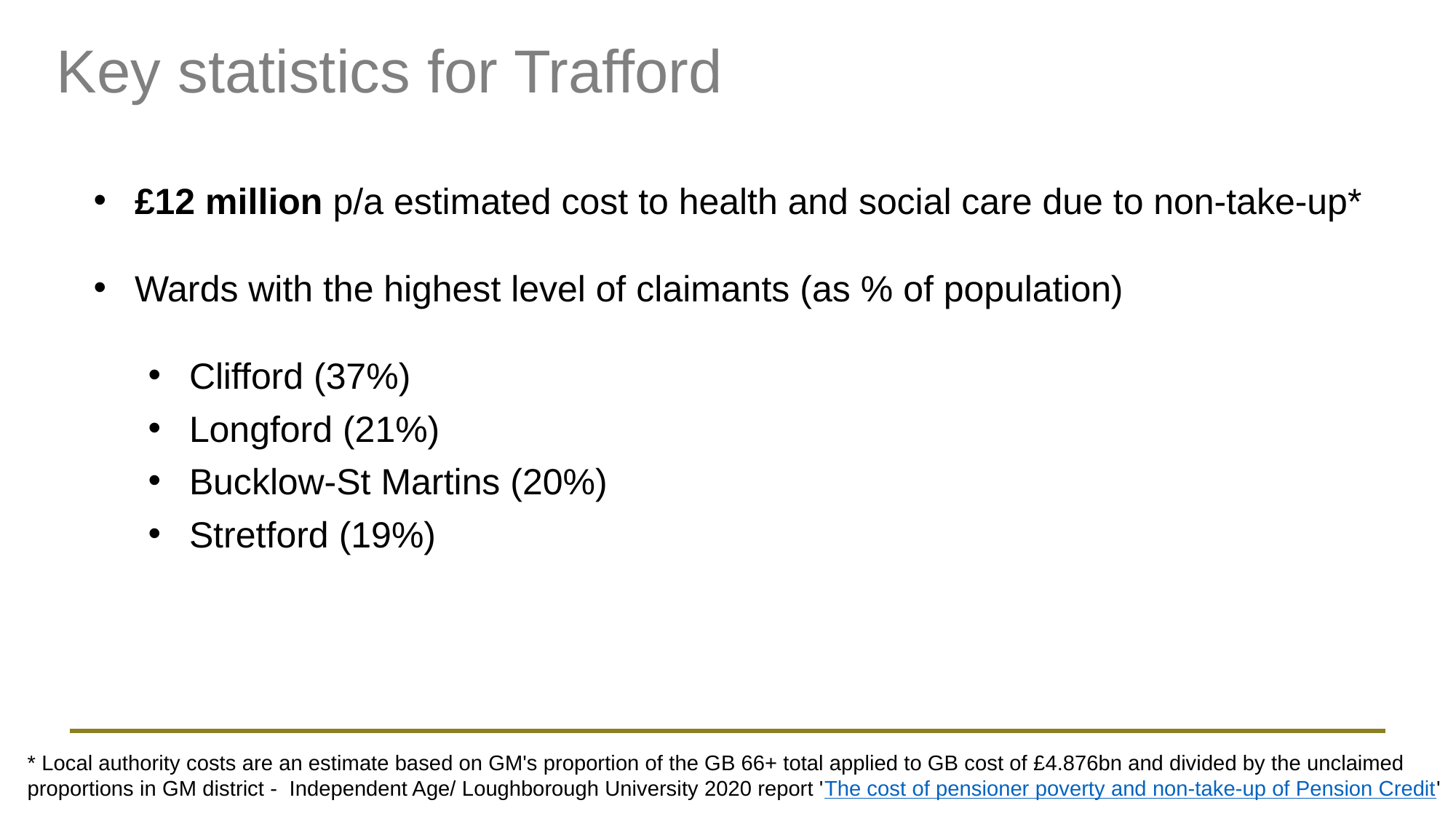

Key statistics for Trafford
£12 million p/a estimated cost to health and social care due to non-take-up*

Wards with the highest level of claimants (as % of population)

Clifford (37%)
Longford (21%)
Bucklow-St Martins (20%)
Stretford (19%)
* Local authority costs are an estimate based on GM's proportion of the GB 66+ total applied to GB cost of £4.876bn and divided by the unclaimed proportions in GM district -  Independent Age/ Loughborough University 2020 report 'The cost of pensioner poverty and non-take-up of Pension Credit'